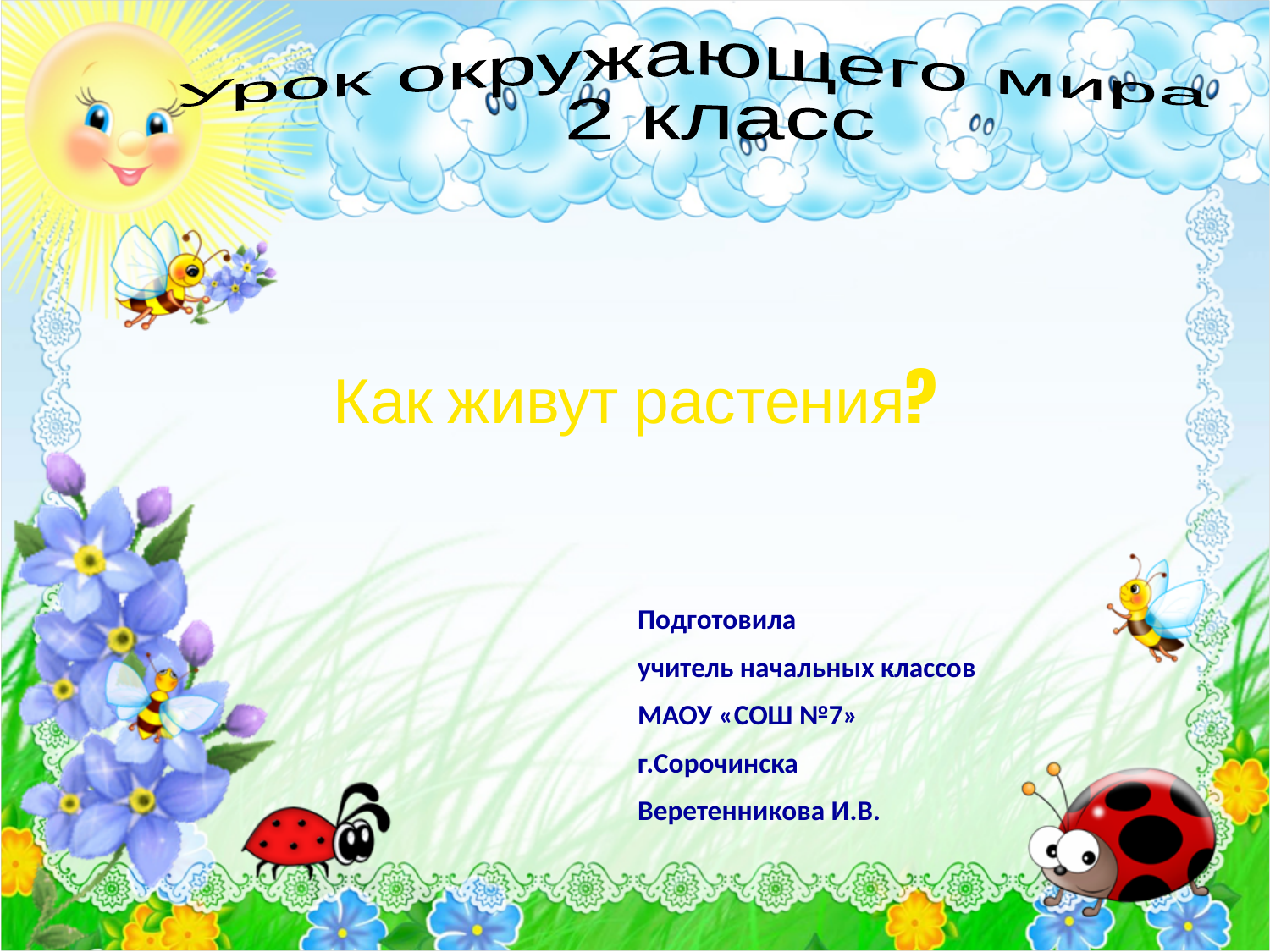

Урок окружающего мира
 2 класс
# Как живут растения?

Подготовила
учитель начальных классов
МАОУ «СОШ №7»
г.Сорочинска
Веретенникова И.В.